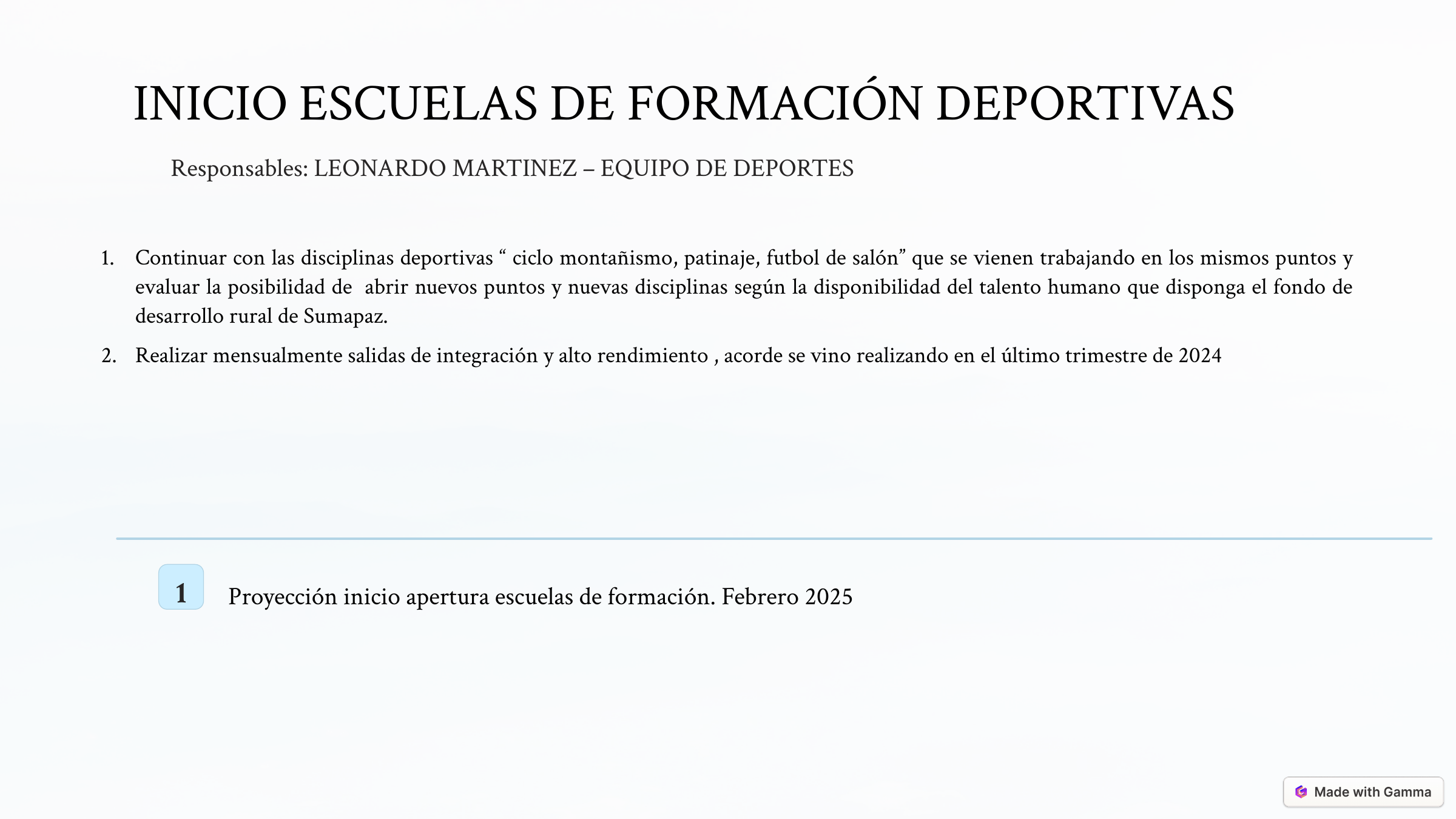

INICIO ESCUELAS DE FORMACIÓN DEPORTIVAS
Responsables: LEONARDO MARTINEZ – EQUIPO DE DEPORTES

Continuar con las disciplinas deportivas “ ciclo montañismo, patinaje, futbol de salón” que se vienen trabajando en los mismos puntos y evaluar la posibilidad de  abrir nuevos puntos y nuevas disciplinas según la disponibilidad del talento humano que disponga el fondo de desarrollo rural de Sumapaz.
Realizar mensualmente salidas de integración y alto rendimiento , acorde se vino realizando en el último trimestre de 2024

Proyección inicio apertura escuelas de formación. Febrero 2025
1